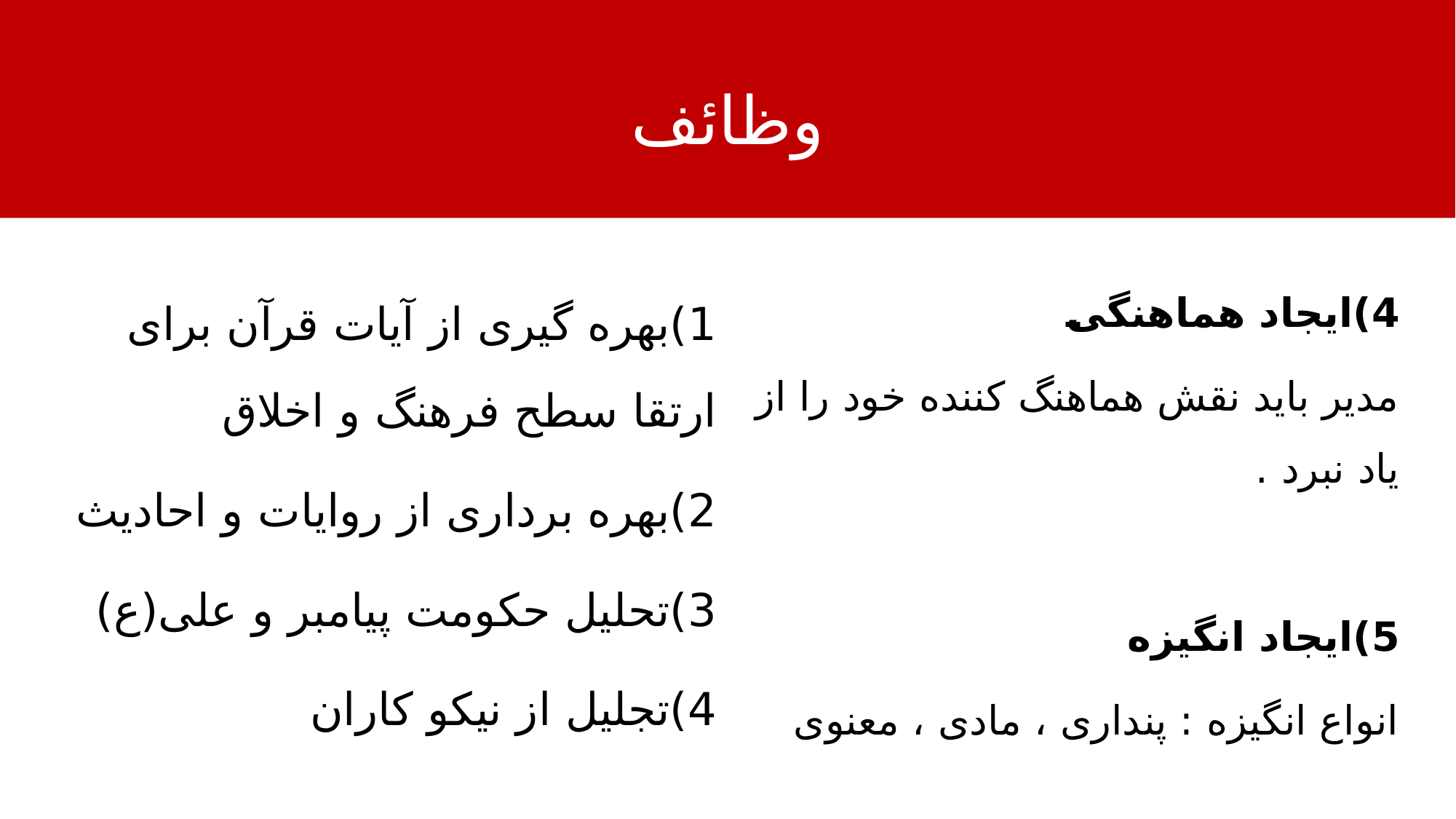

# وظائف
1)بهره گیری از آیات قرآن برای ارتقا سطح فرهنگ و اخلاق
2)بهره برداری از روایات و احادیث
3)تحلیل حکومت پیامبر و علی(ع)
4)تجلیل از نیکو کاران
4)ایجاد هماهنگی
مدیر باید نقش هماهنگ کننده خود را از یاد نبرد .

5)ایجاد انگیزه
انواع انگیزه : پنداری ، مادی ، معنوی